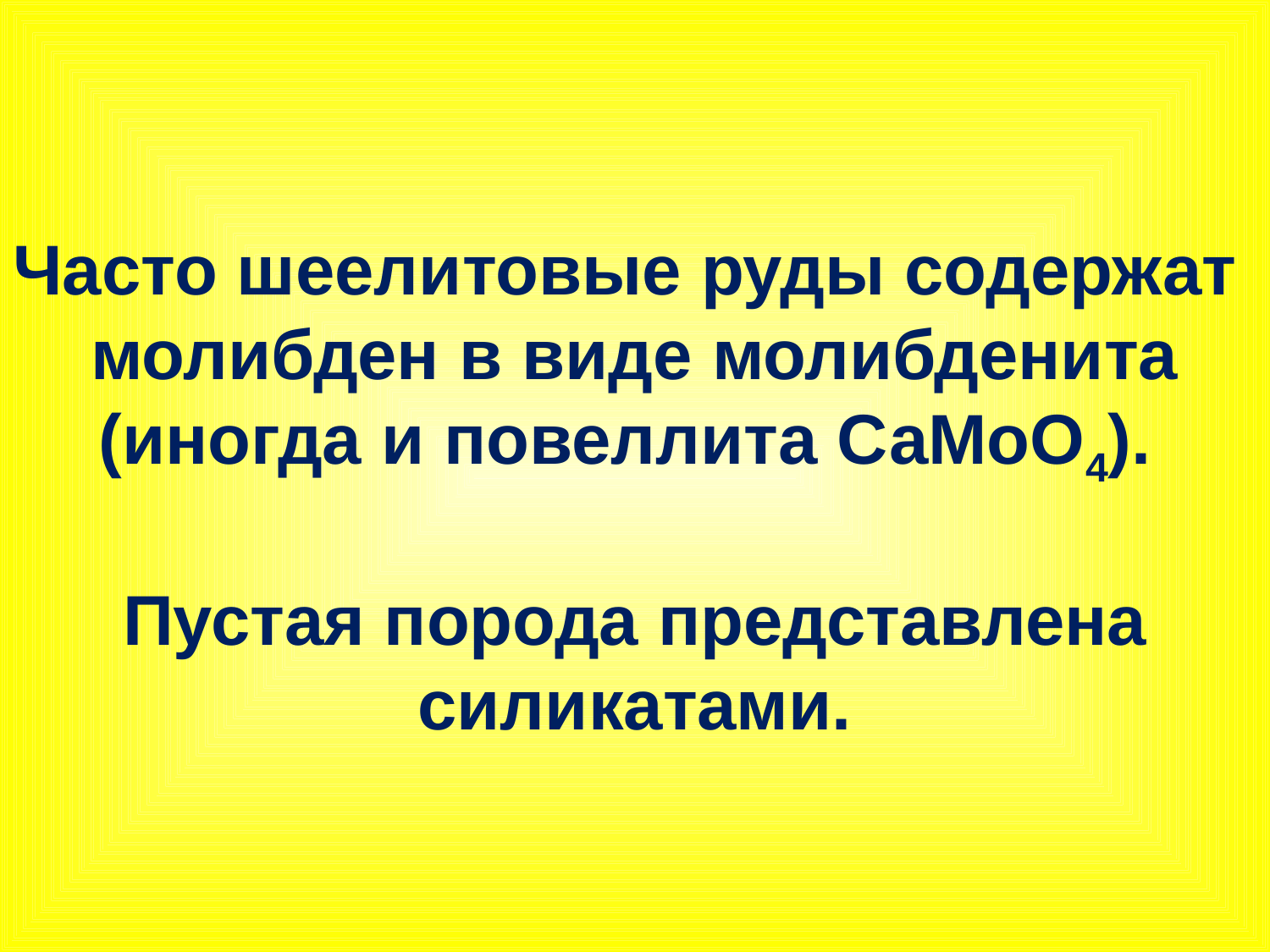

Часто шеелитовые руды содержат  молибден в виде молибденита (иногда и повеллита СаМоО4).

Пустая порода представлена силикатами.